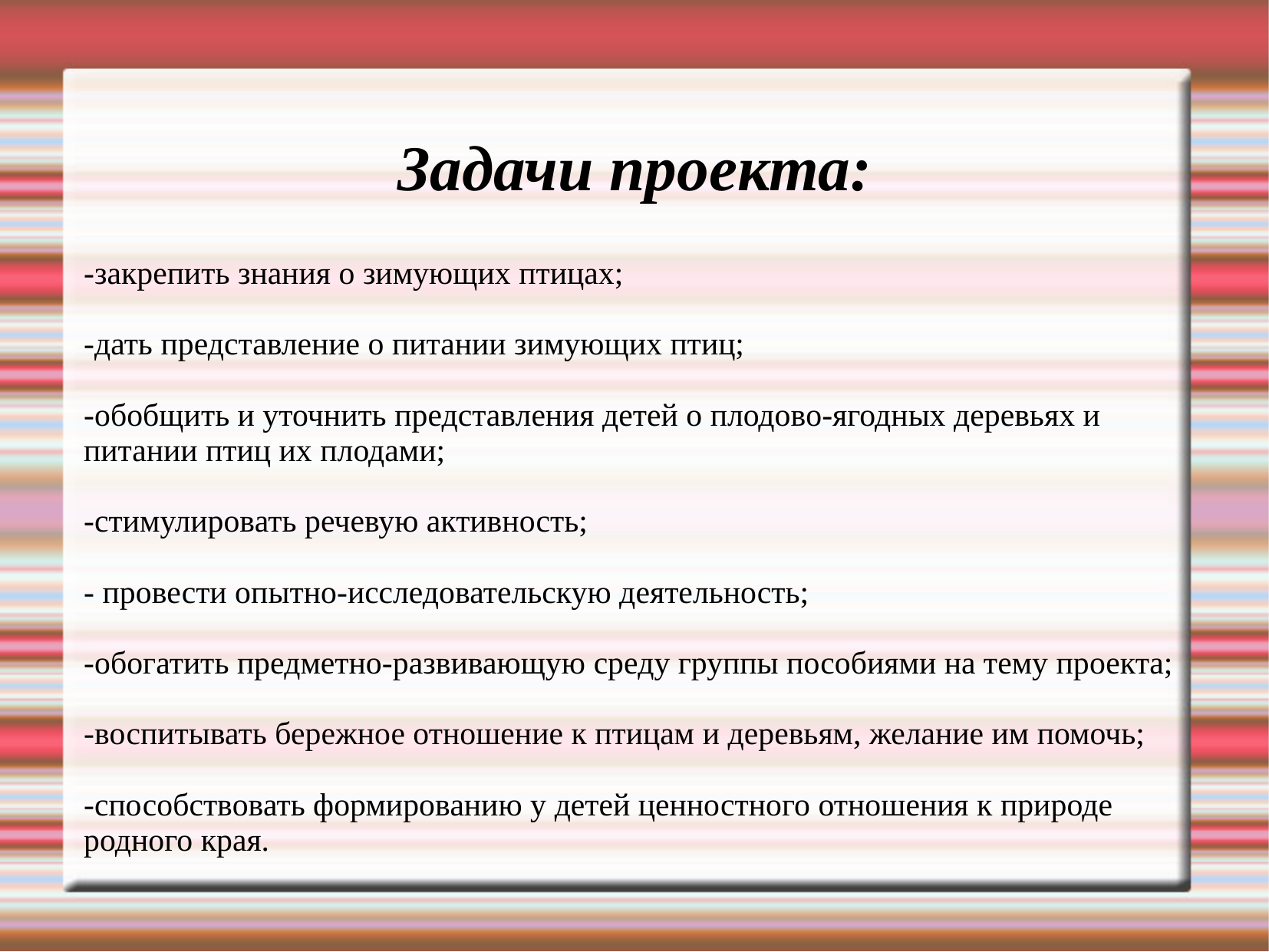

# Задачи проекта:
-закрепить знания о зимующих птицах;
-дать представление о питании зимующих птиц;
-обобщить и уточнить представления детей о плодово-ягодных деревьях и питании птиц их плодами;
-стимулировать речевую активность;
- провести опытно-исследовательскую деятельность;
-обогатить предметно-развивающую среду группы пособиями на тему проекта;
-воспитывать бережное отношение к птицам и деревьям, желание им помочь;
-способствовать формированию у детей ценностного отношения к природе родного края.